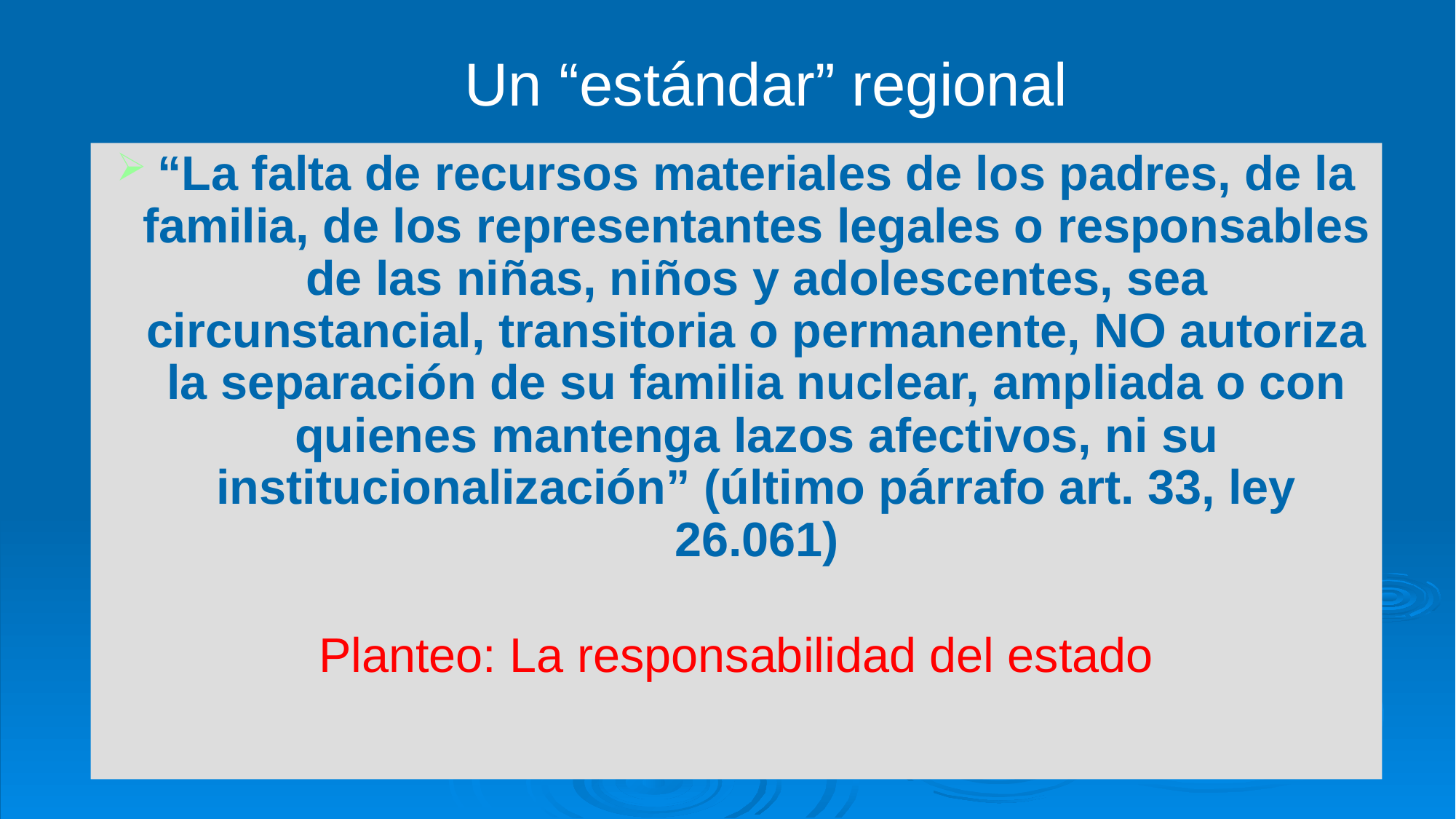

Un “estándar” regional
“La falta de recursos materiales de los padres, de la familia, de los representantes legales o responsables de las niñas, niños y adolescentes, sea circunstancial, transitoria o permanente, NO autoriza la separación de su familia nuclear, ampliada o con quienes mantenga lazos afectivos, ni su institucionalización” (último párrafo art. 33, ley 26.061)
Planteo: La responsabilidad del estado